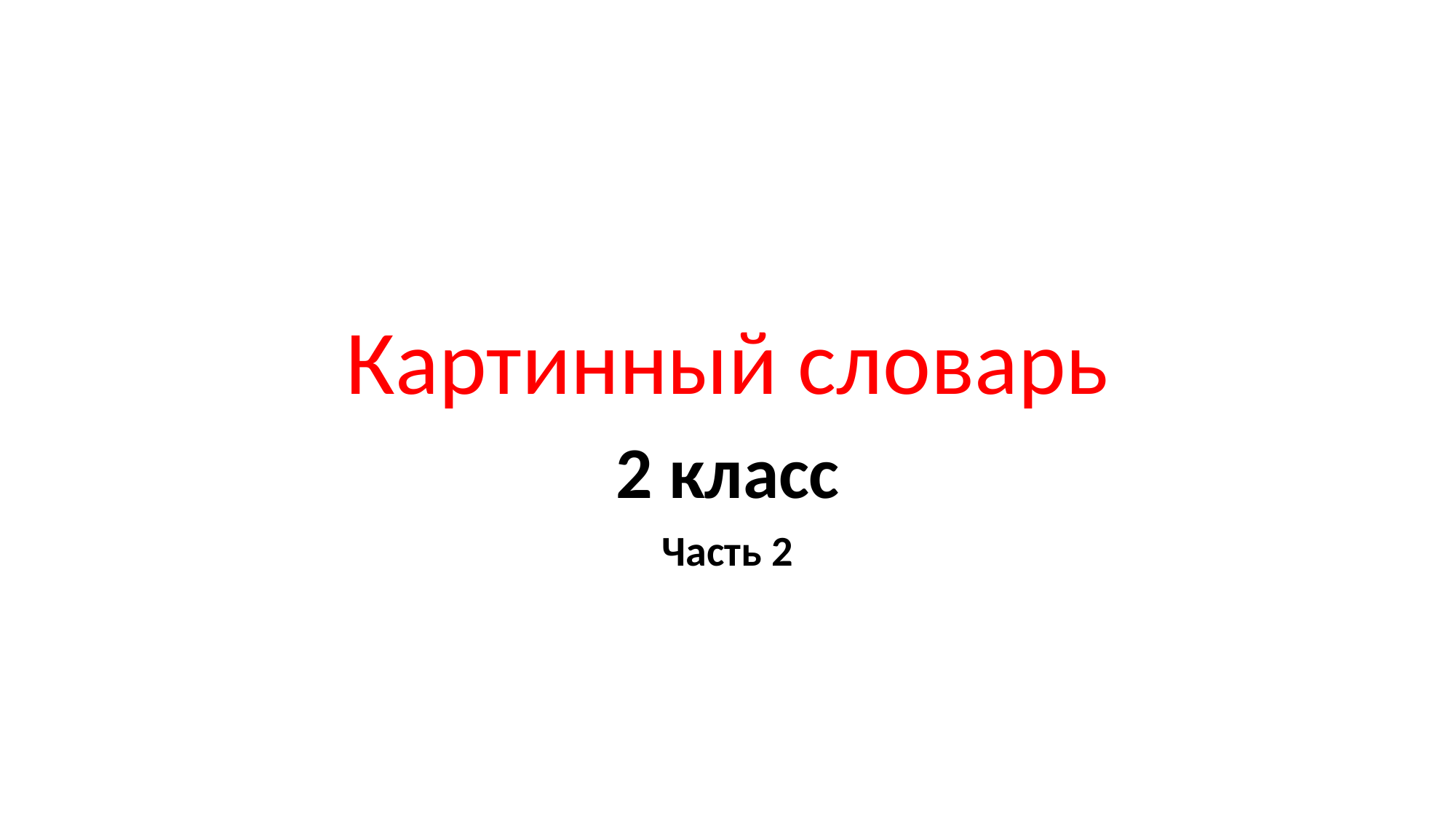

# Картинный словарь
2 класс
Часть 2